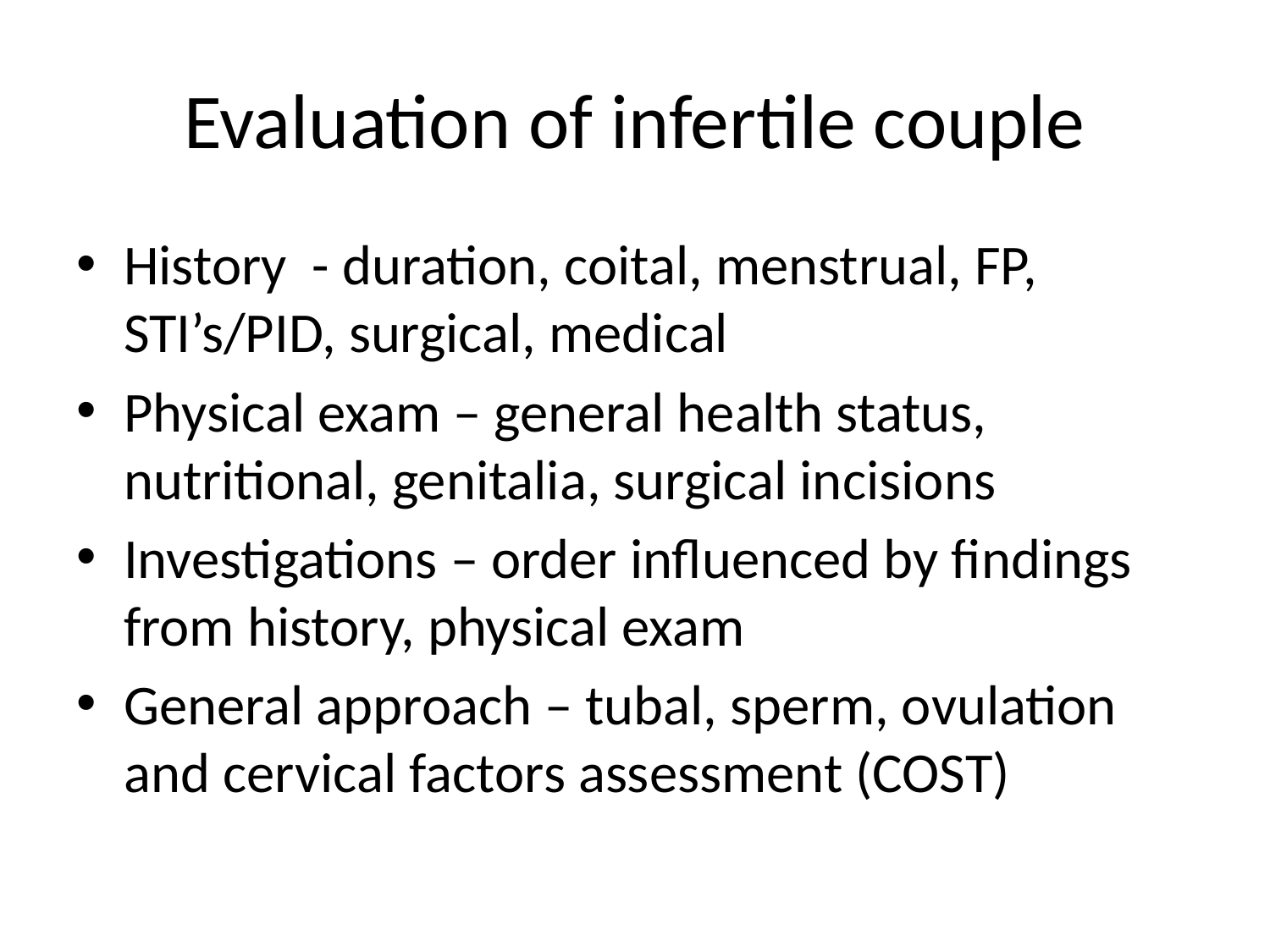

# Evaluation of infertile couple
History  - duration, coital, menstrual, FP, STI’s/PID, surgical, medical
Physical exam – general health status, nutritional, genitalia, surgical incisions
Investigations – order influenced by findings from history, physical exam
General approach – tubal, sperm, ovulation and cervical factors assessment (COST)